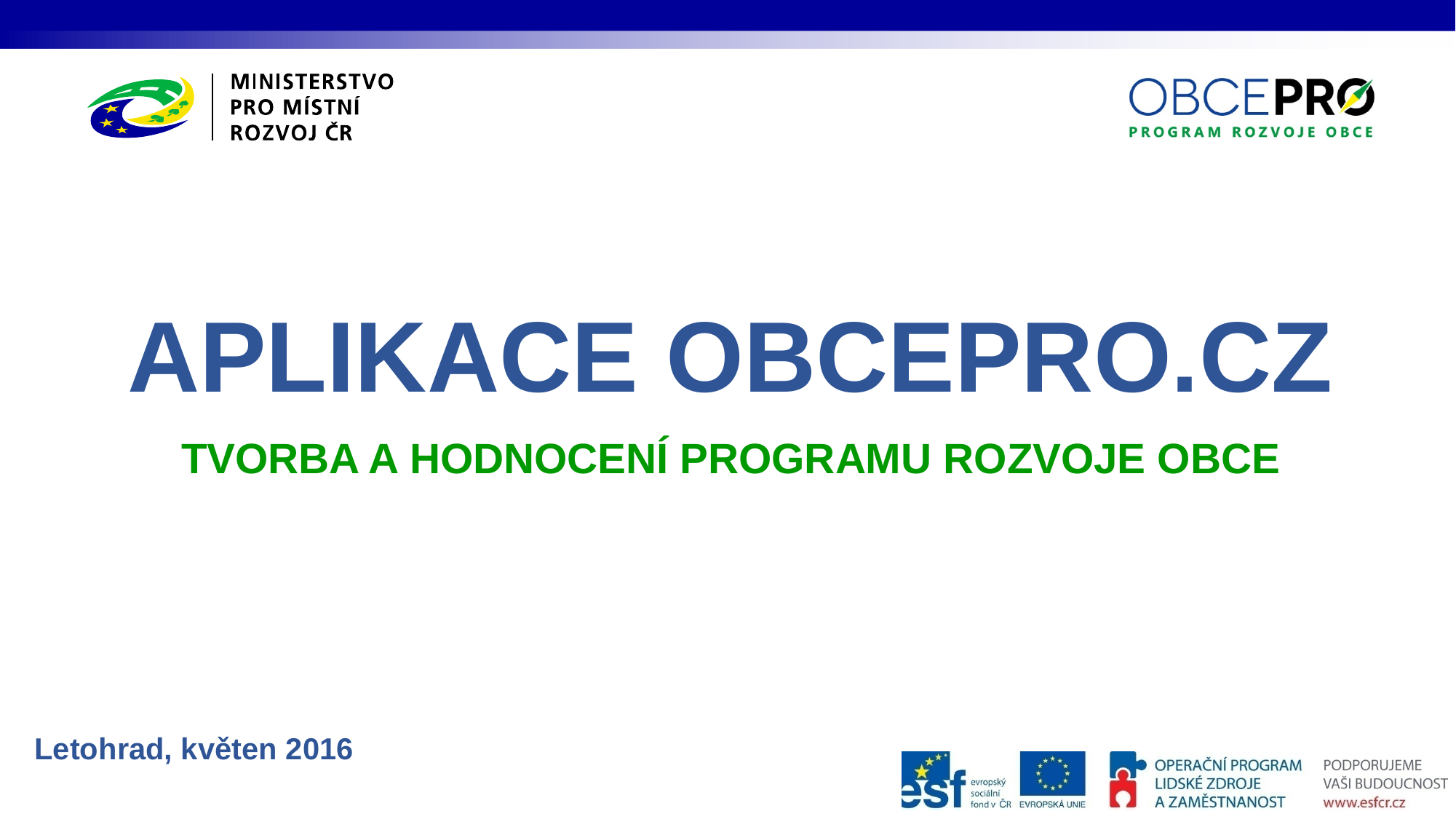

# APLIKACE OBCEPRO.CZ
TVORBA A HODNOCENÍ PROGRAMU ROZVOJE OBCE
Letohrad, květen 2016